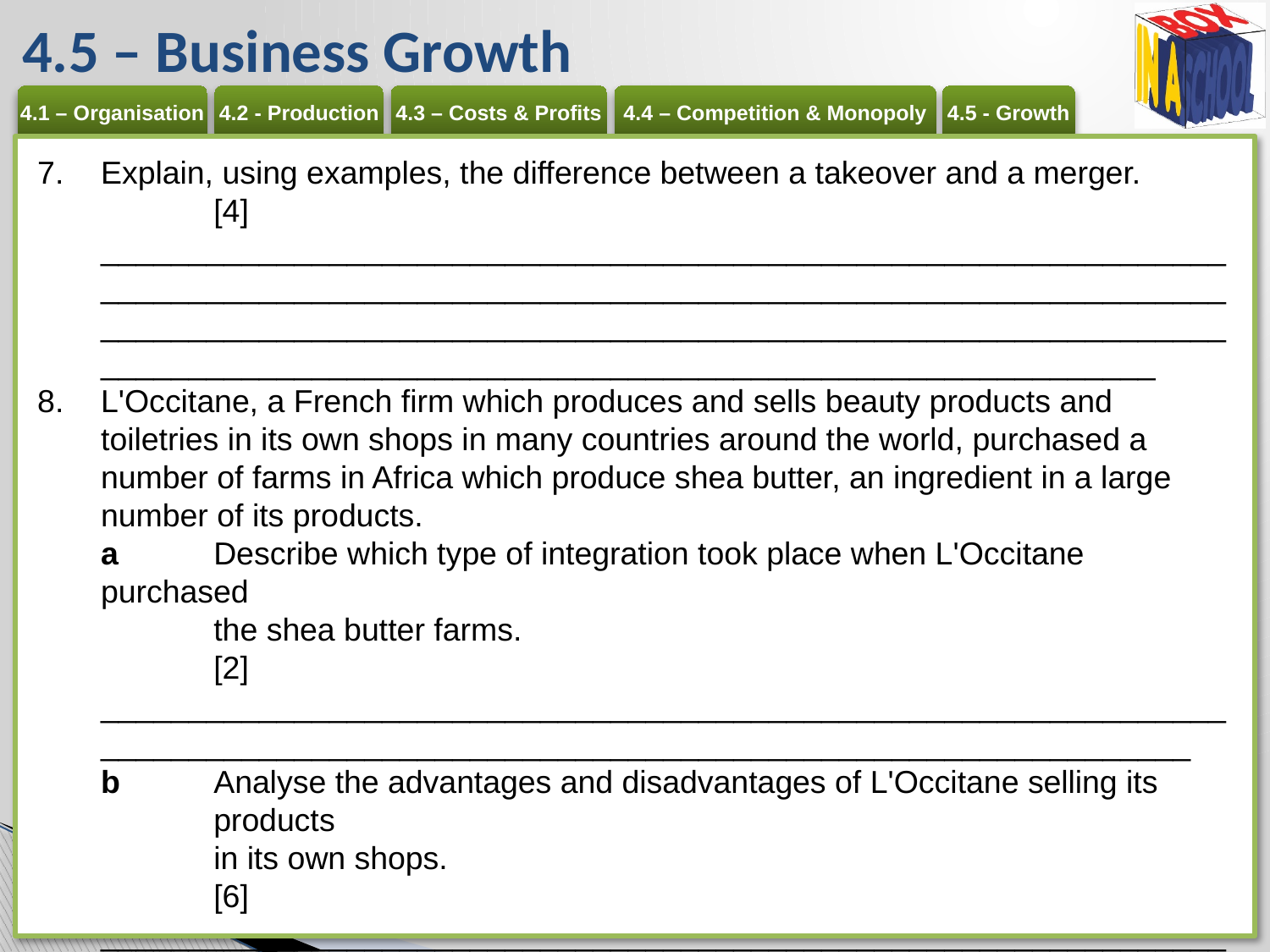

# 4.5 – Business Growth
Explain, using examples, the difference between a takeover and a merger. 	[4]
____________________________________________________________________________________________________________________________________________________________________________________________________________________________________________________________
L'Occitane, a French firm which produces and sells beauty products and toiletries in its own shops in many countries around the world, purchased a number of farms in Africa which produce shea butter, an ingredient in a large number of its products.
a 	Describe which type of integration took place when L'Occitane purchased 	the shea butter farms.	[2]
______________________________________________________________________________________________________________________________
b 	Analyse the advantages and disadvantages of L'Occitane selling its 	products 	in its own shops. 	[6]
___________________________________________________________________________________________________________________________________________________________________________________________________________________________________________________________________________________________________________________________